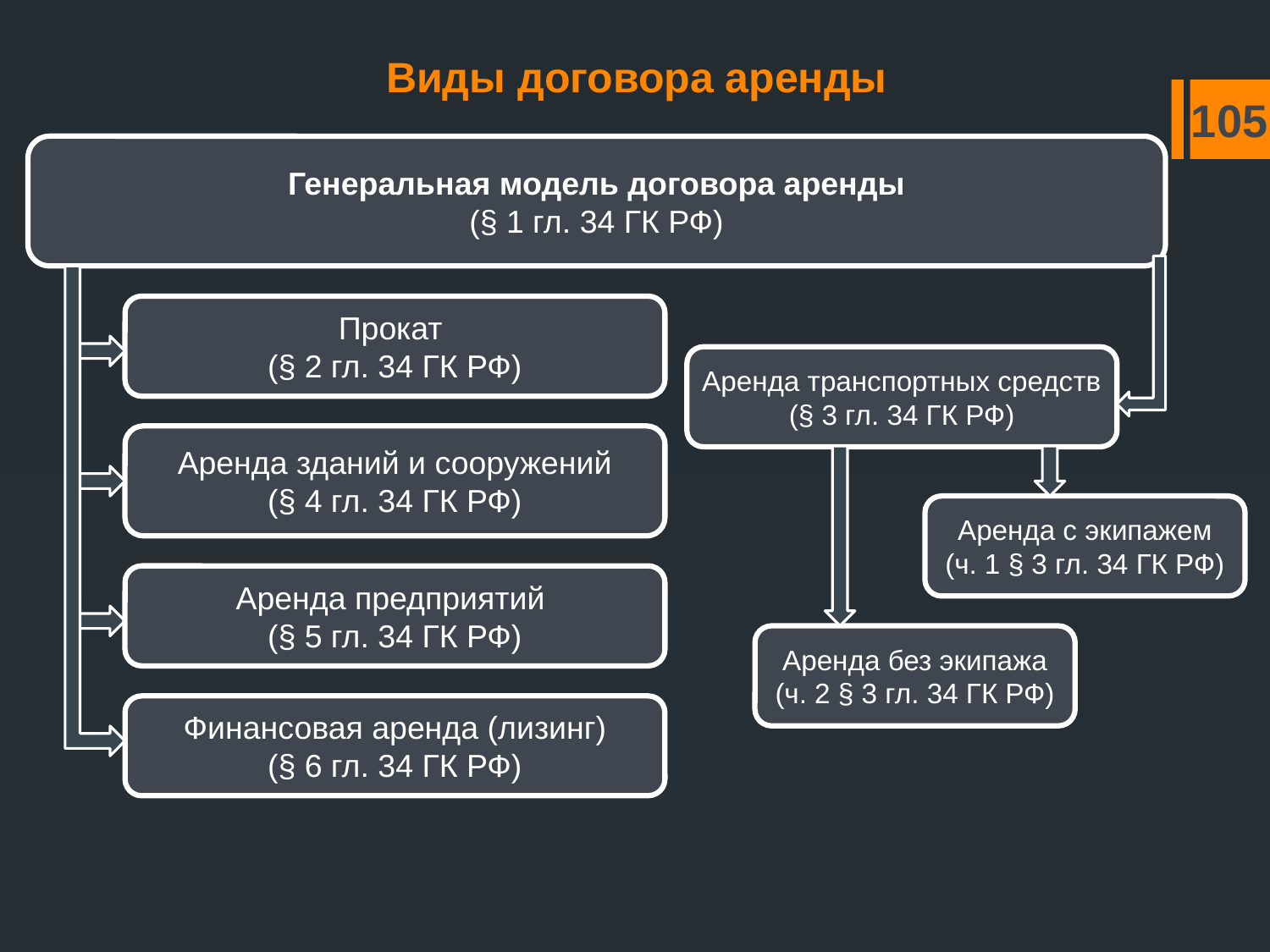

# Виды договора аренды
105
Генеральная модель договора аренды
(§ 1 гл. 34 ГК РФ)

Прокат
(§ 2 гл. 34 ГК РФ)

Аренда транспортных средств
(§ 3 гл. 34 ГК РФ)

Аренда зданий и сооружений
(§ 4 гл. 34 ГК РФ)

Аренда с экипажем
(ч. 1 § 3 гл. 34 ГК РФ)

Аренда предприятий
(§ 5 гл. 34 ГК РФ)

Аренда без экипажа
(ч. 2 § 3 гл. 34 ГК РФ)

Финансовая аренда (лизинг)
(§ 6 гл. 34 ГК РФ)